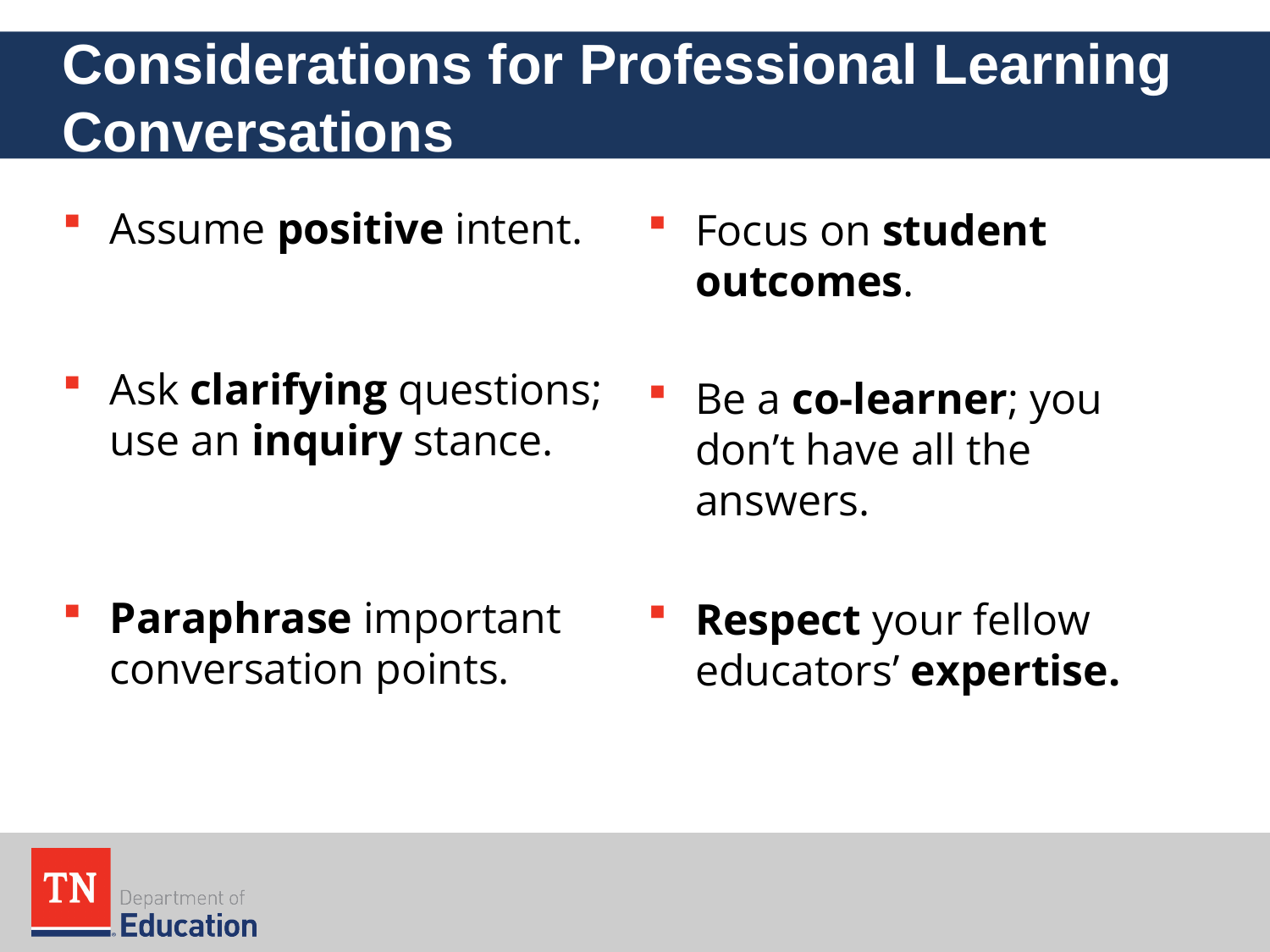

# Considerations for Professional Learning Conversations
Assume positive intent.

Ask clarifying questions; use an inquiry stance.

Paraphrase important conversation points.

Focus on student outcomes.

Be a co-learner; you don’t have all the answers.

Respect your fellow educators’ expertise.